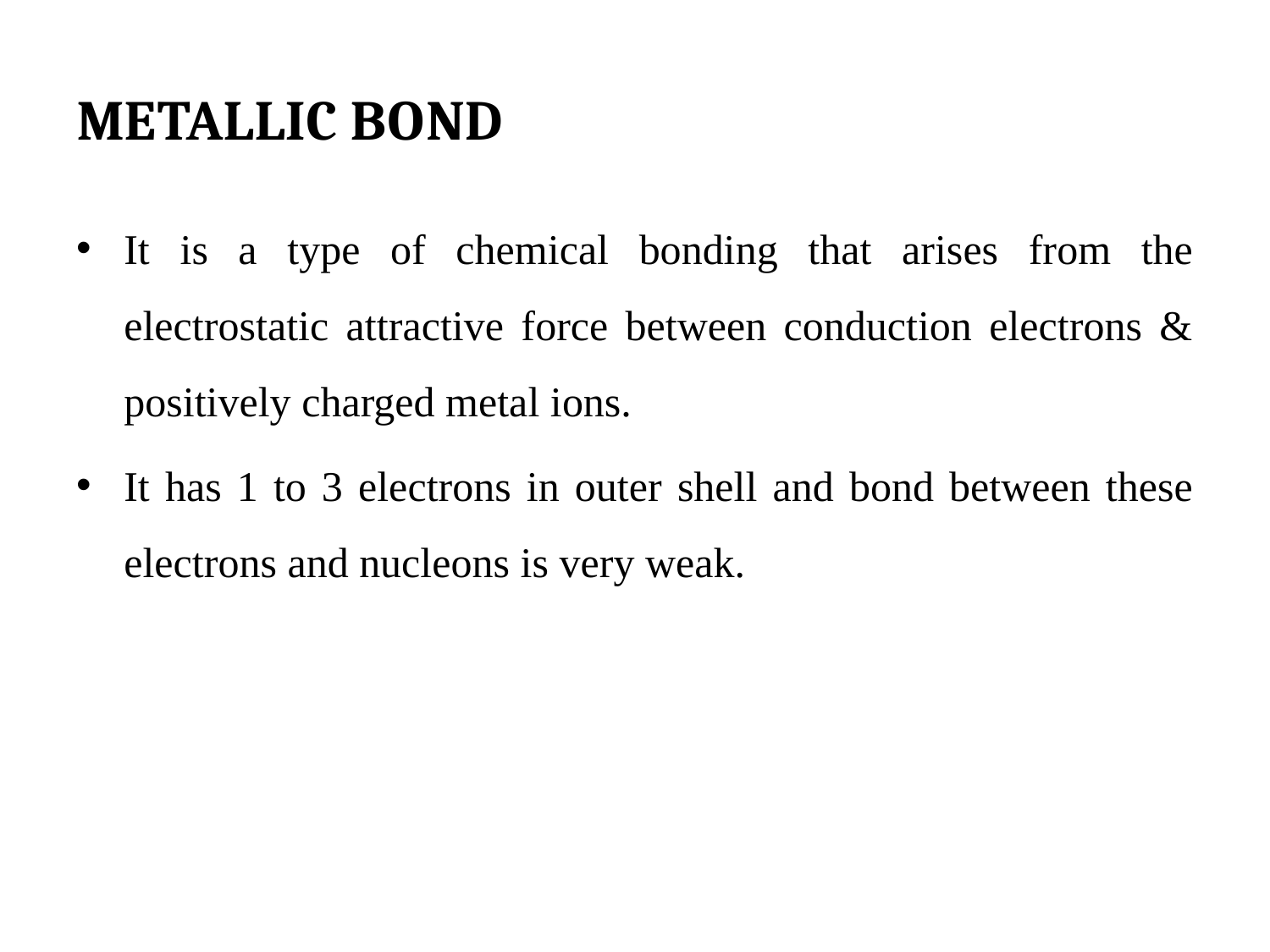

# METALLIC BOND
It is a type of chemical bonding that arises from the electrostatic attractive force between conduction electrons & positively charged metal ions.
It has 1 to 3 electrons in outer shell and bond between these electrons and nucleons is very weak.